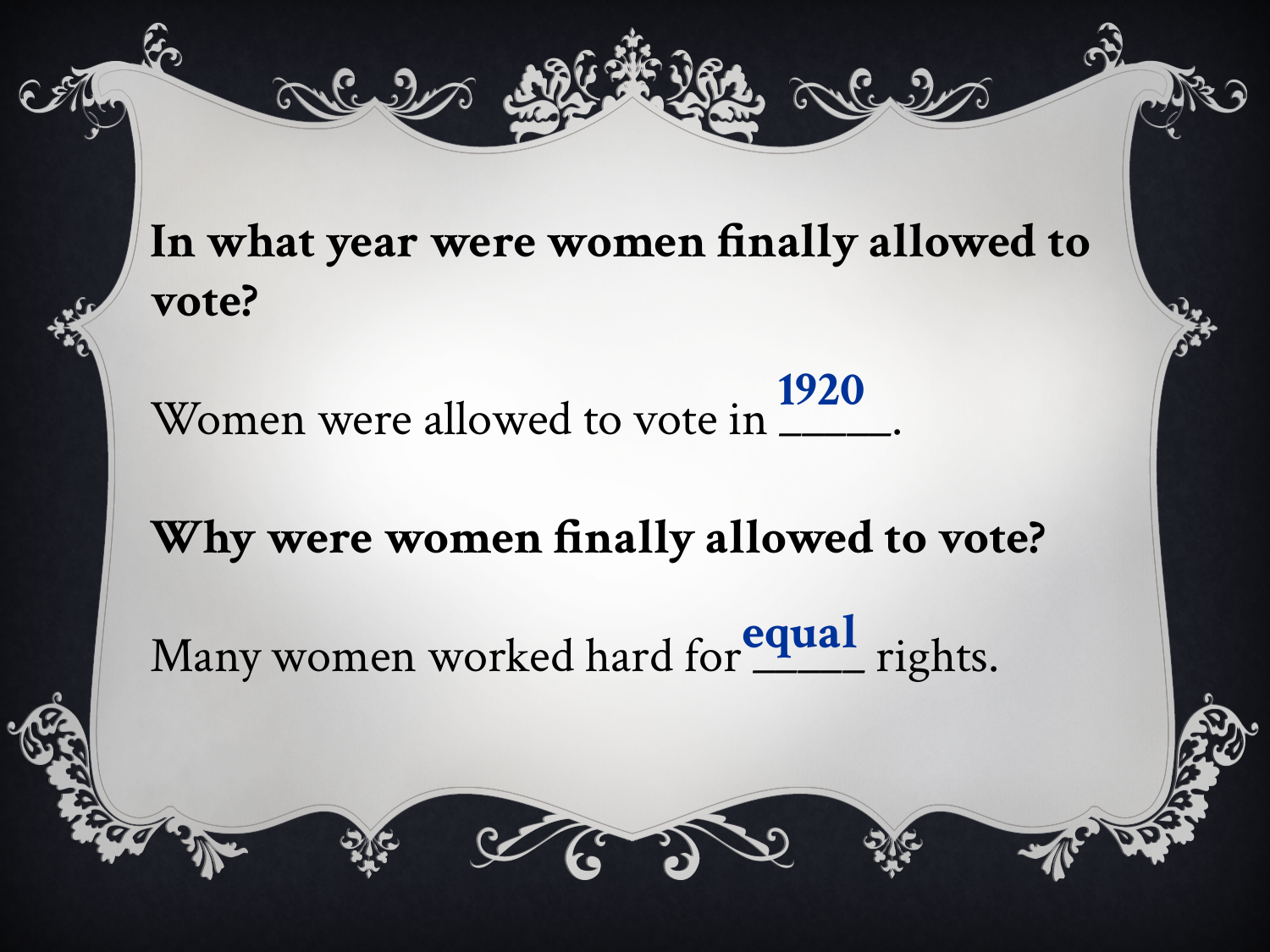

In what year were women finally allowed to vote?

Women were allowed to vote in _____.

Why were women finally allowed to vote?

Many women worked hard for _____ rights.
1920
equal